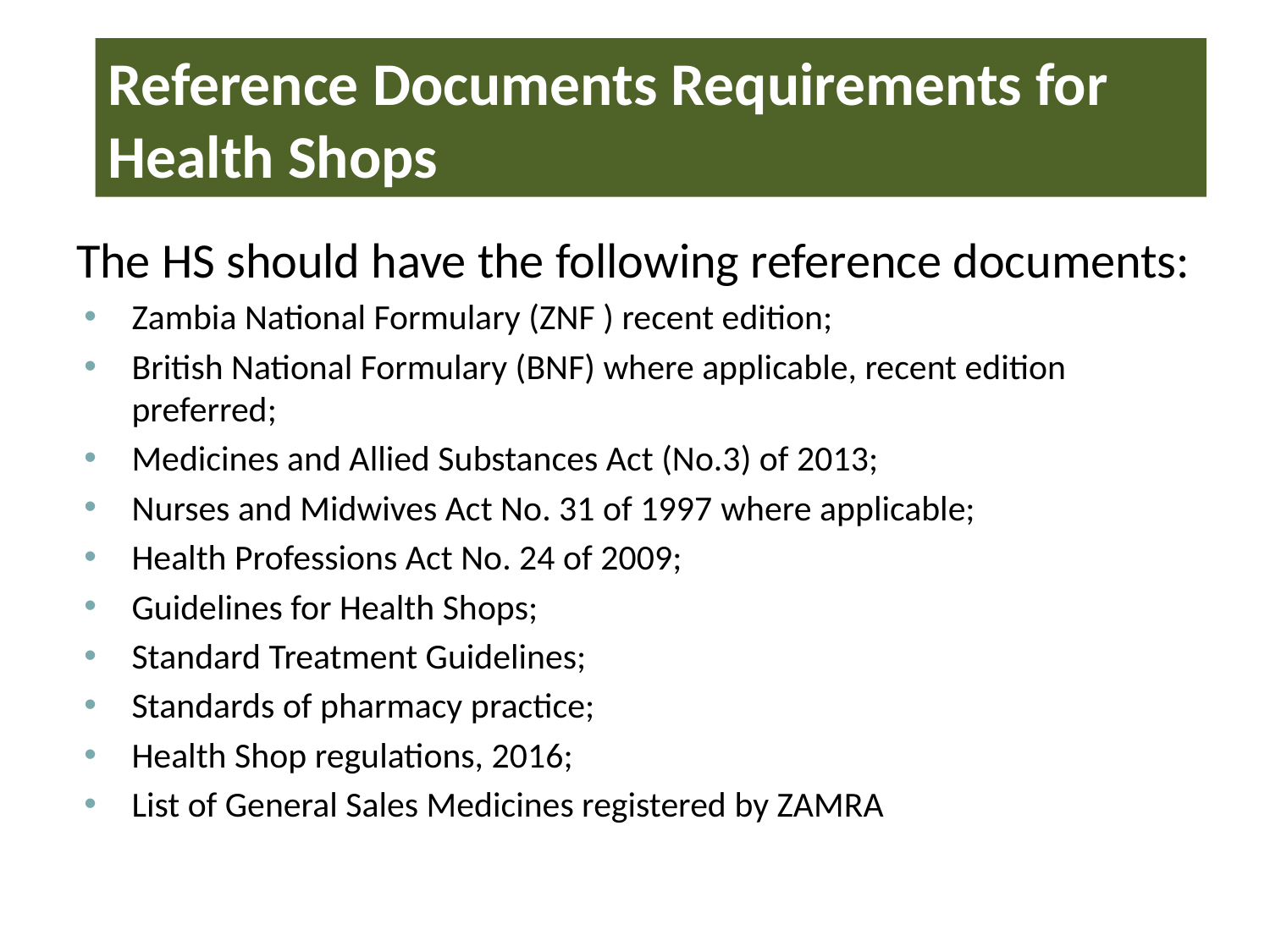

# Reference Documents Requirements for Health Shops
The HS should have the following reference documents:
Zambia National Formulary (ZNF ) recent edition;
British National Formulary (BNF) where applicable, recent edition preferred;
Medicines and Allied Substances Act (No.3) of 2013;
Nurses and Midwives Act No. 31 of 1997 where applicable;
Health Professions Act No. 24 of 2009;
Guidelines for Health Shops;
Standard Treatment Guidelines;
Standards of pharmacy practice;
Health Shop regulations, 2016;
List of General Sales Medicines registered by ZAMRA